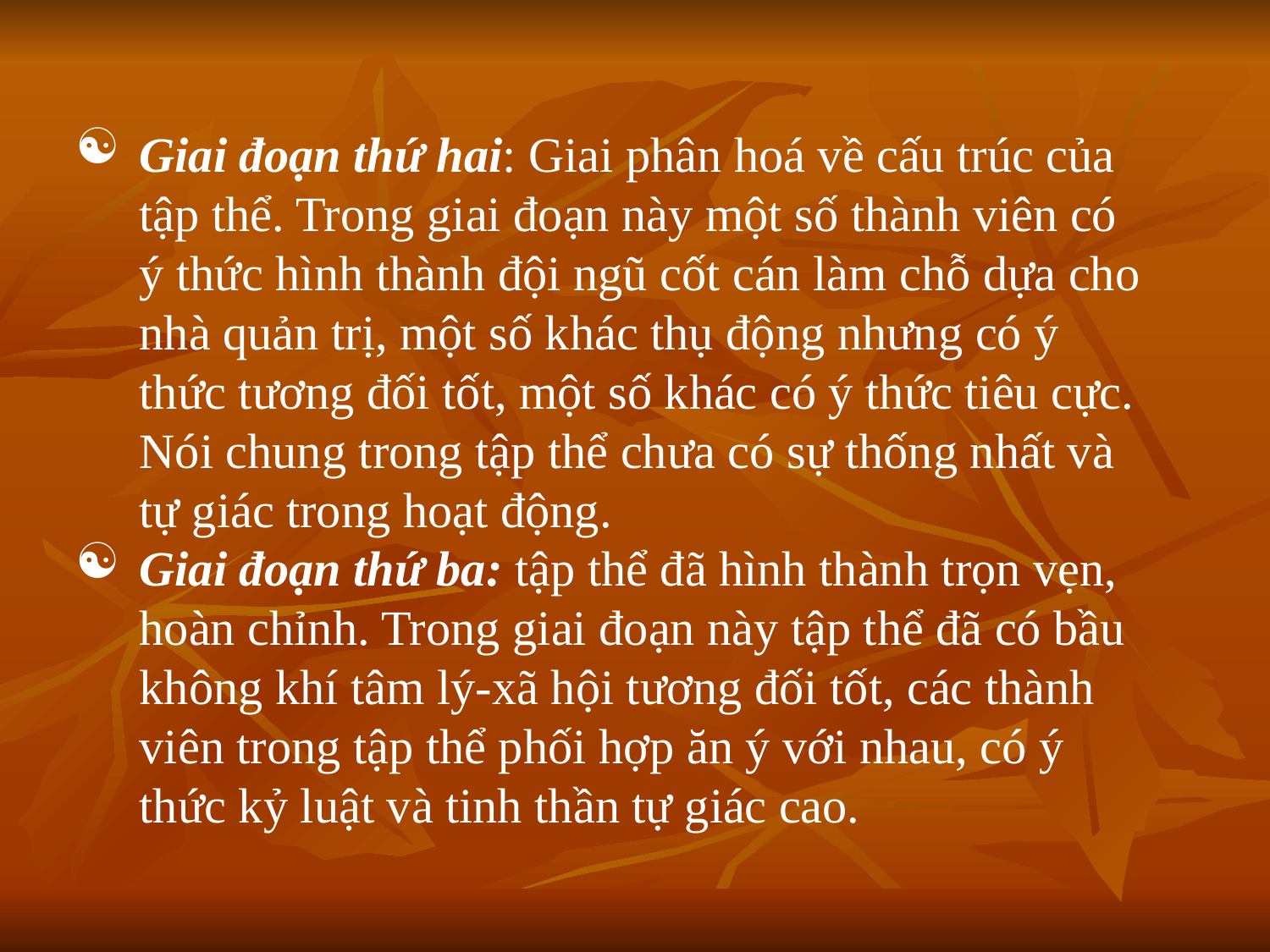

Giai đoạn thứ hai: Giai phân hoá về cấu trúc của tập thể. Trong giai đoạn này một số thành viên có ý thức hình thành đội ngũ cốt cán làm chỗ dựa cho nhà quản trị, một số khác thụ động nhưng có ý thức tương đối tốt, một số khác có ý thức tiêu cực. Nói chung trong tập thể chưa có sự thống nhất và tự giác trong hoạt động.
Giai đoạn thứ ba: tập thể đã hình thành trọn vẹn, hoàn chỉnh. Trong giai đoạn này tập thể đã có bầu không khí tâm lý-xã hội tương đối tốt, các thành viên trong tập thể phối hợp ăn ý với nhau, có ý thức kỷ luật và tinh thần tự giác cao.